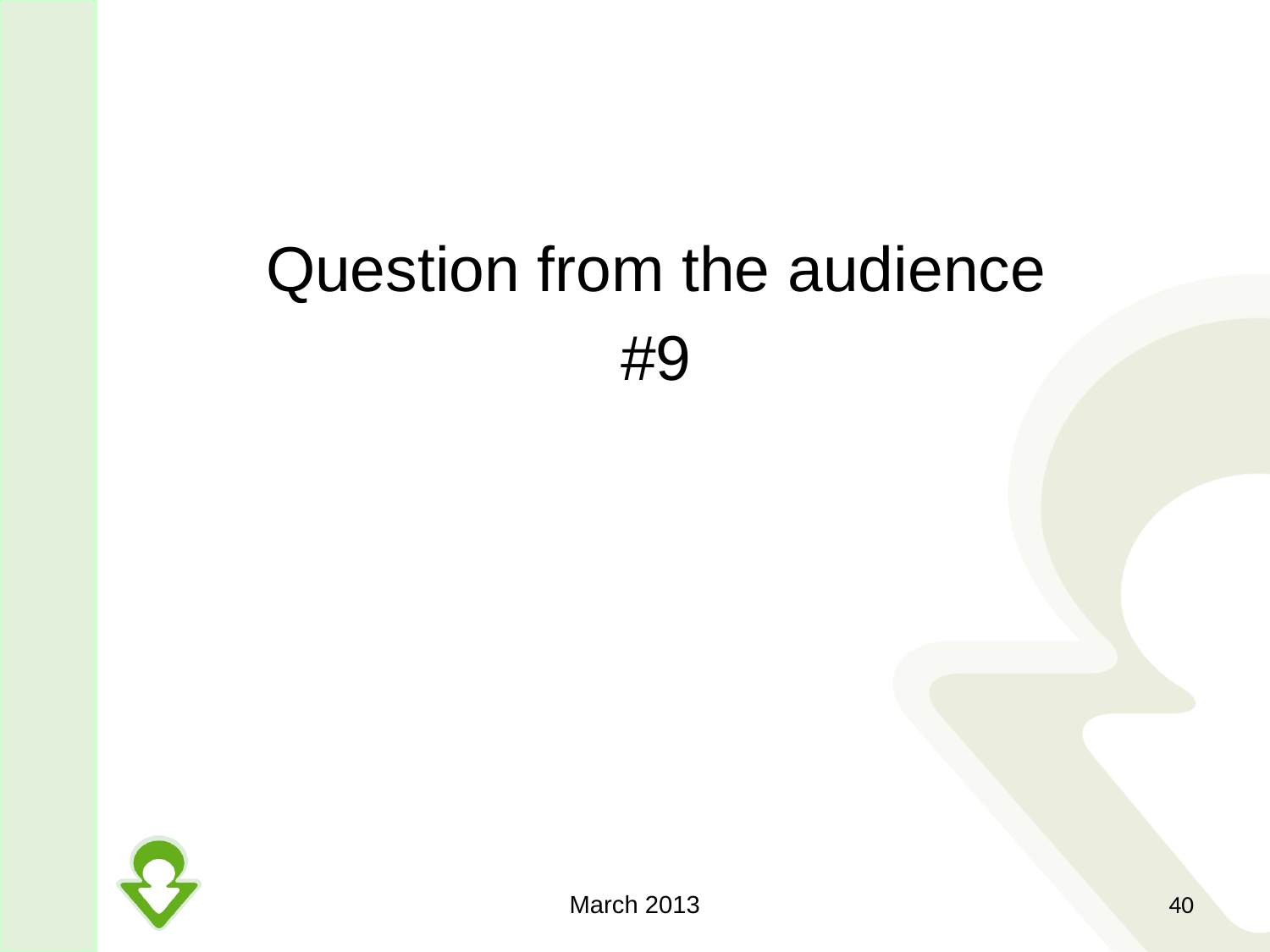

#
Question from the audience
#9
March 2013
40